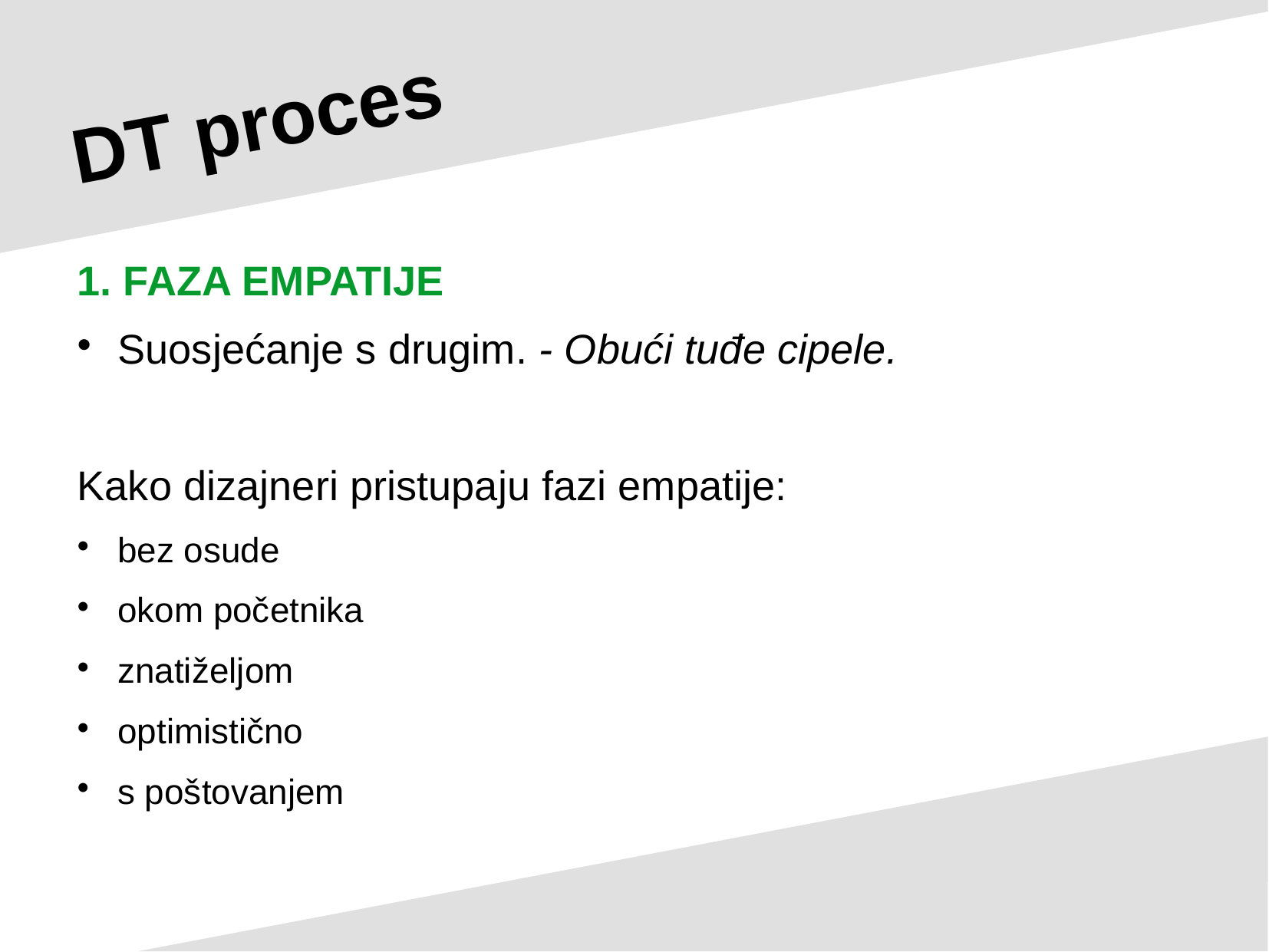

DT proces
1. FAZA EMPATIJE
Suosjećanje s drugim. - Obući tuđe cipele.

Kako dizajneri pristupaju fazi empatije:
bez osude
okom početnika
znatiželjom
optimistično
s poštovanjem